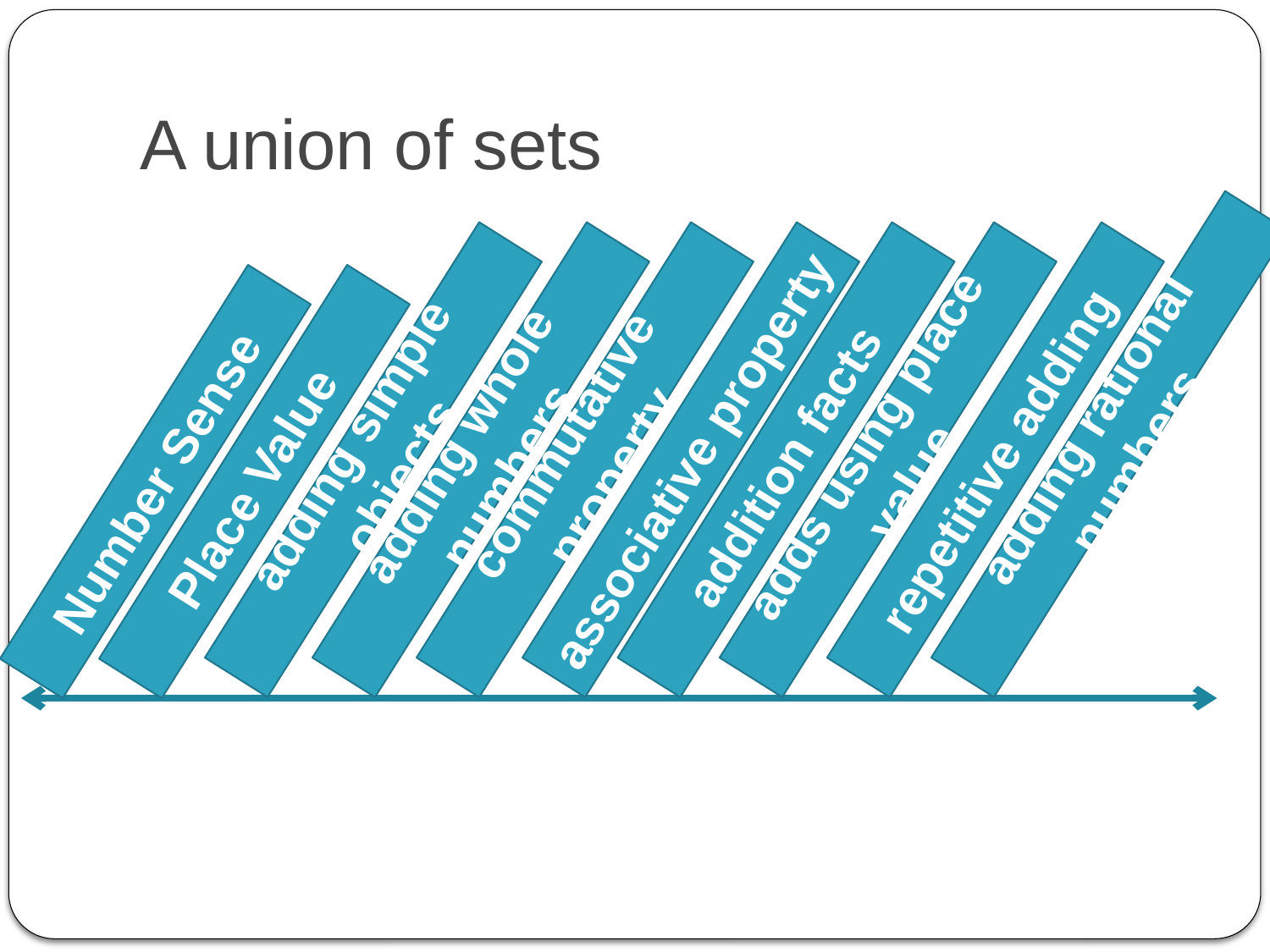

# A union of sets
adding rational numbers
adding simple objects
adding whole numbers
commutative property
addition facts
adds using place value
repetitive adding
associative property
Number Sense
Place Value